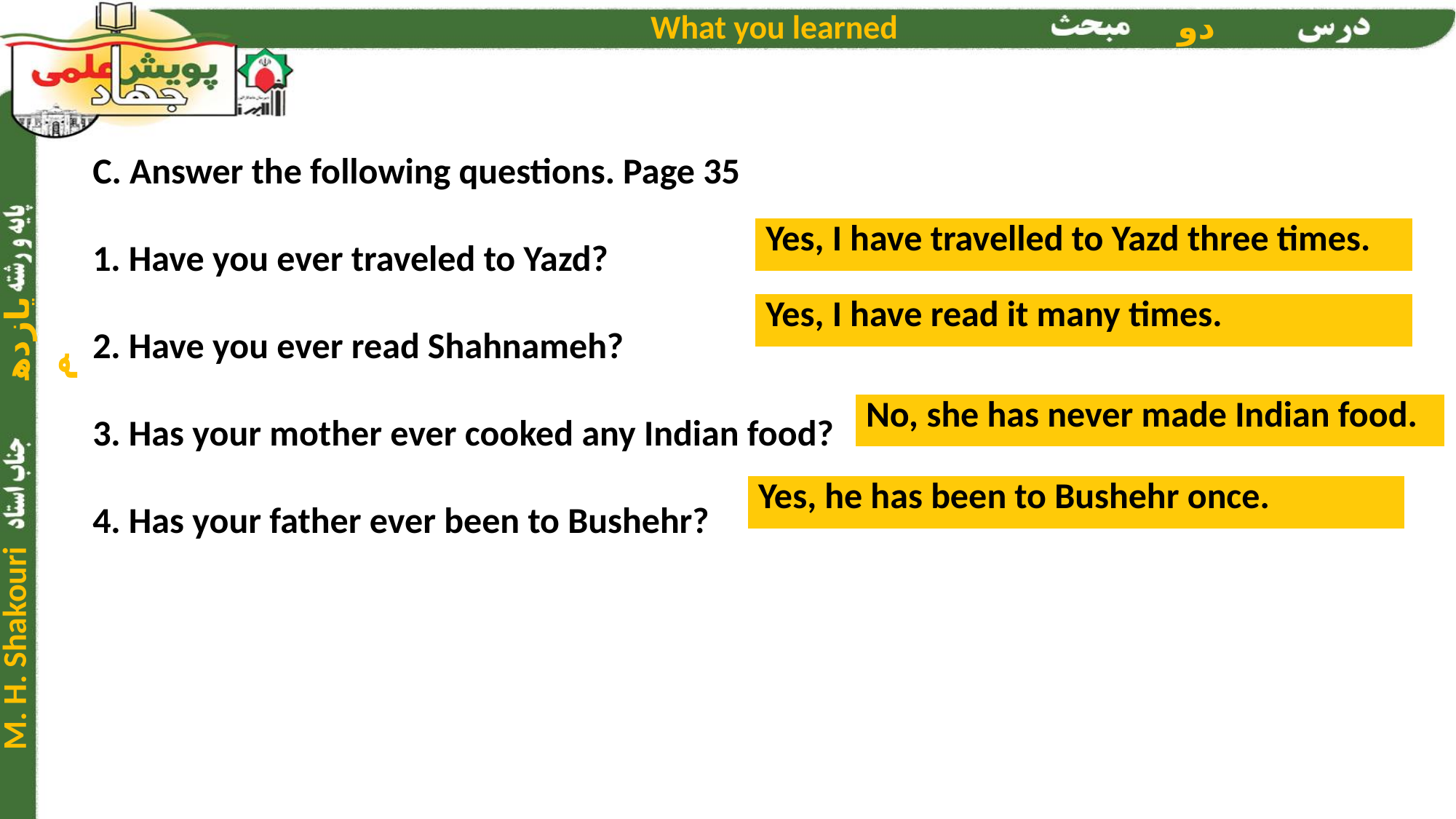

C. Answer the following questions. Page 35
1. Have you ever traveled to Yazd? 		 ---------------------------------------------------
2. Have you ever read Shahnameh?		 ---------------------------------------------------
3. Has your mother ever cooked any Indian food?	 --------------------------------------------
4. Has your father ever been to Bushehr?	 ---------------------------------------------------
| Yes, I have travelled to Yazd three times. |
| --- |
| Yes, I have read it many times. |
| --- |
| No, she has never made Indian food. |
| --- |
| Yes, he has been to Bushehr once. |
| --- |